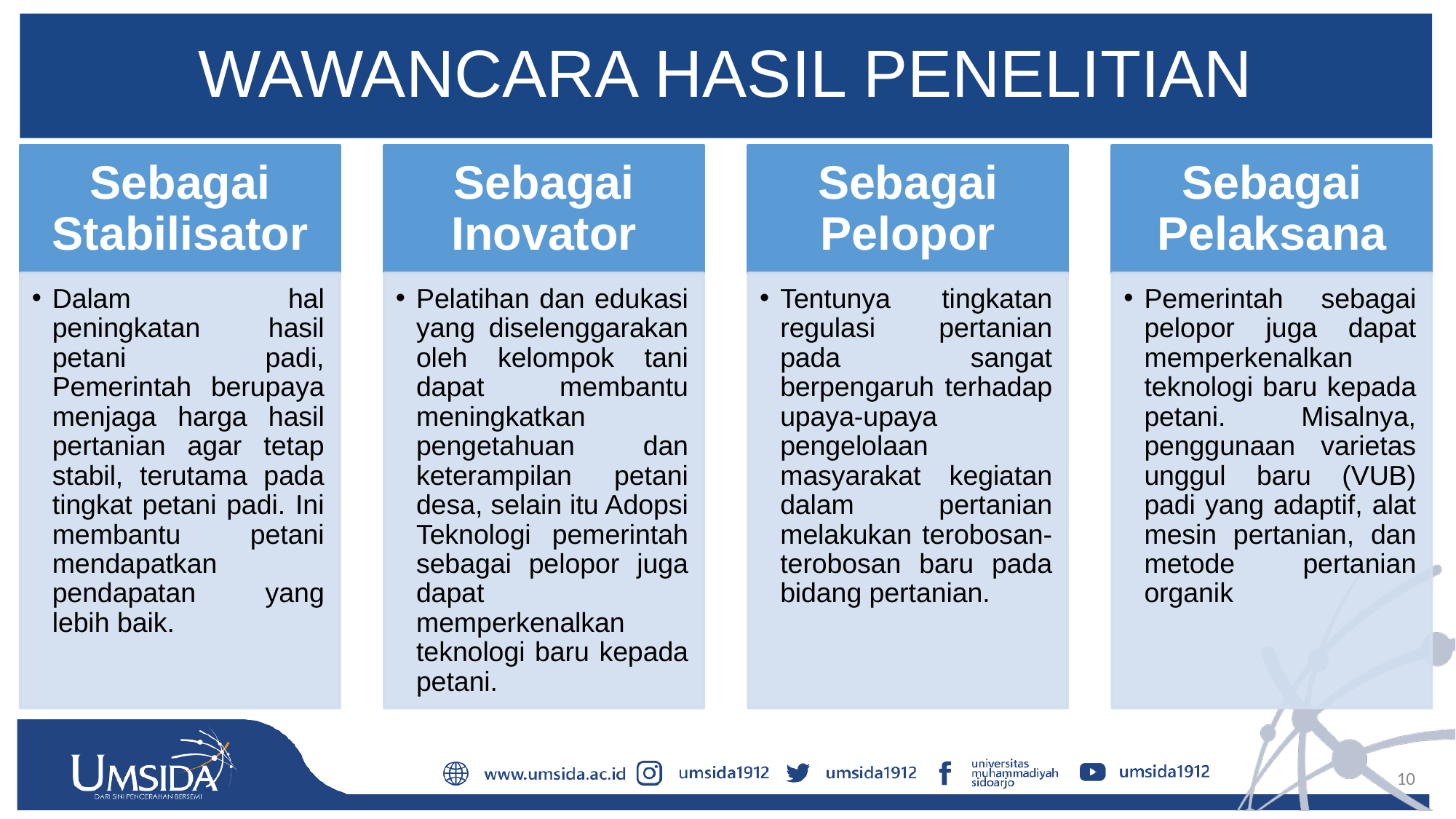

# WAWANCARA HASIL PENELITIAN
Sebagai Stabilisator
Dalam hal peningkatan hasil petani padi, Pemerintah berupaya menjaga harga hasil pertanian agar tetap stabil, terutama pada tingkat petani padi. Ini membantu petani mendapatkan pendapatan yang lebih baik.
Sebagai Inovator
Pelatihan dan edukasi yang diselenggarakan oleh kelompok tani dapat membantu meningkatkan pengetahuan dan keterampilan petani desa, selain itu Adopsi Teknologi pemerintah sebagai pelopor juga dapat memperkenalkan teknologi baru kepada petani.
Sebagai Pelopor
Tentunya tingkatan regulasi pertanian pada sangat berpengaruh terhadap upaya-upaya pengelolaan masyarakat kegiatan dalam pertanian melakukan terobosan-terobosan baru pada bidang pertanian.
Sebagai Pelaksana
Pemerintah sebagai pelopor juga dapat memperkenalkan teknologi baru kepada petani. Misalnya, penggunaan varietas unggul baru (VUB) padi yang adaptif, alat mesin pertanian, dan metode pertanian organik